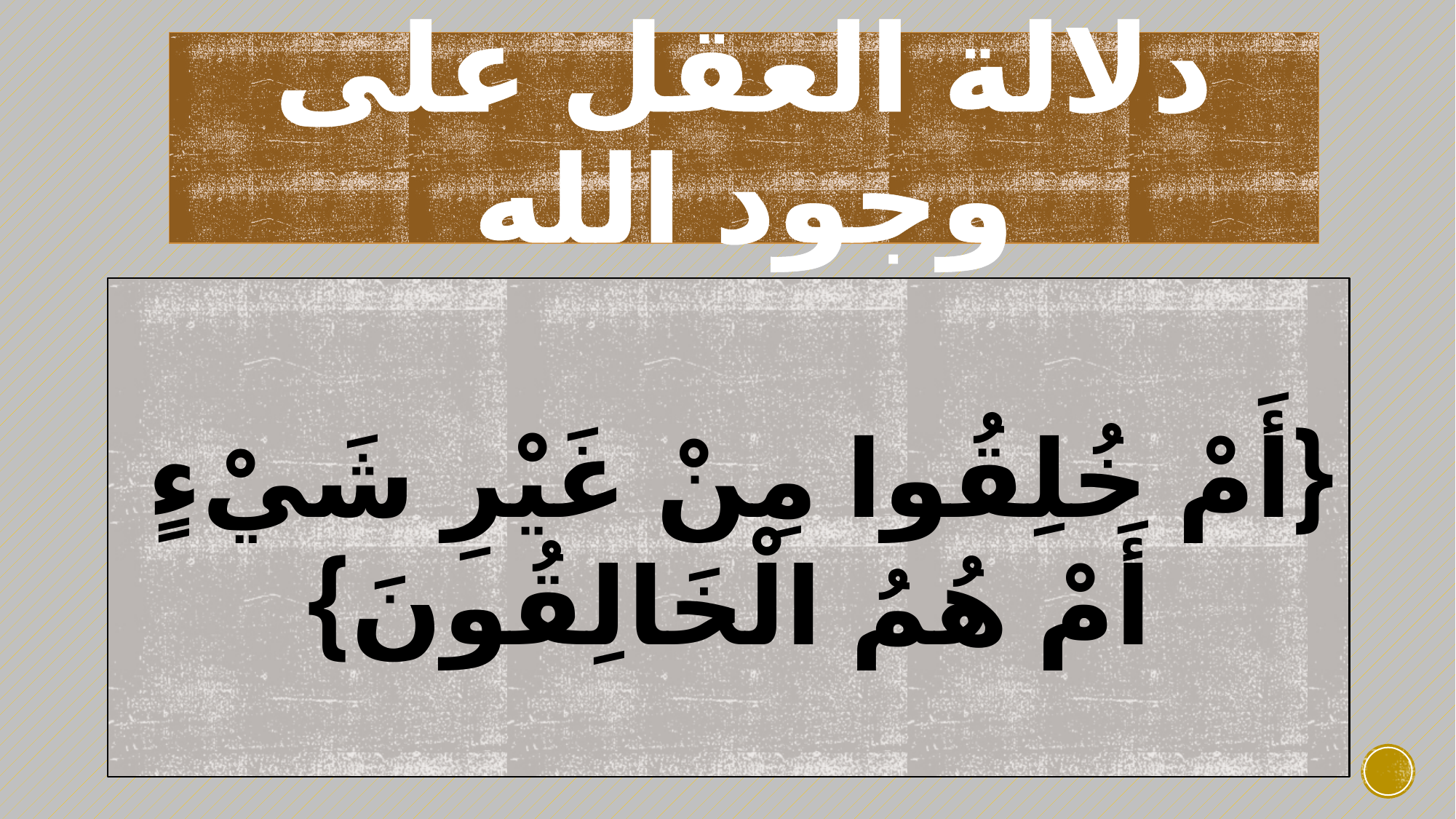

# دلالة العقل على وجود الله

{أَمْ خُلِقُوا مِنْ غَيْرِ شَيْءٍ
أَمْ هُمُ الْخَالِقُونَ}